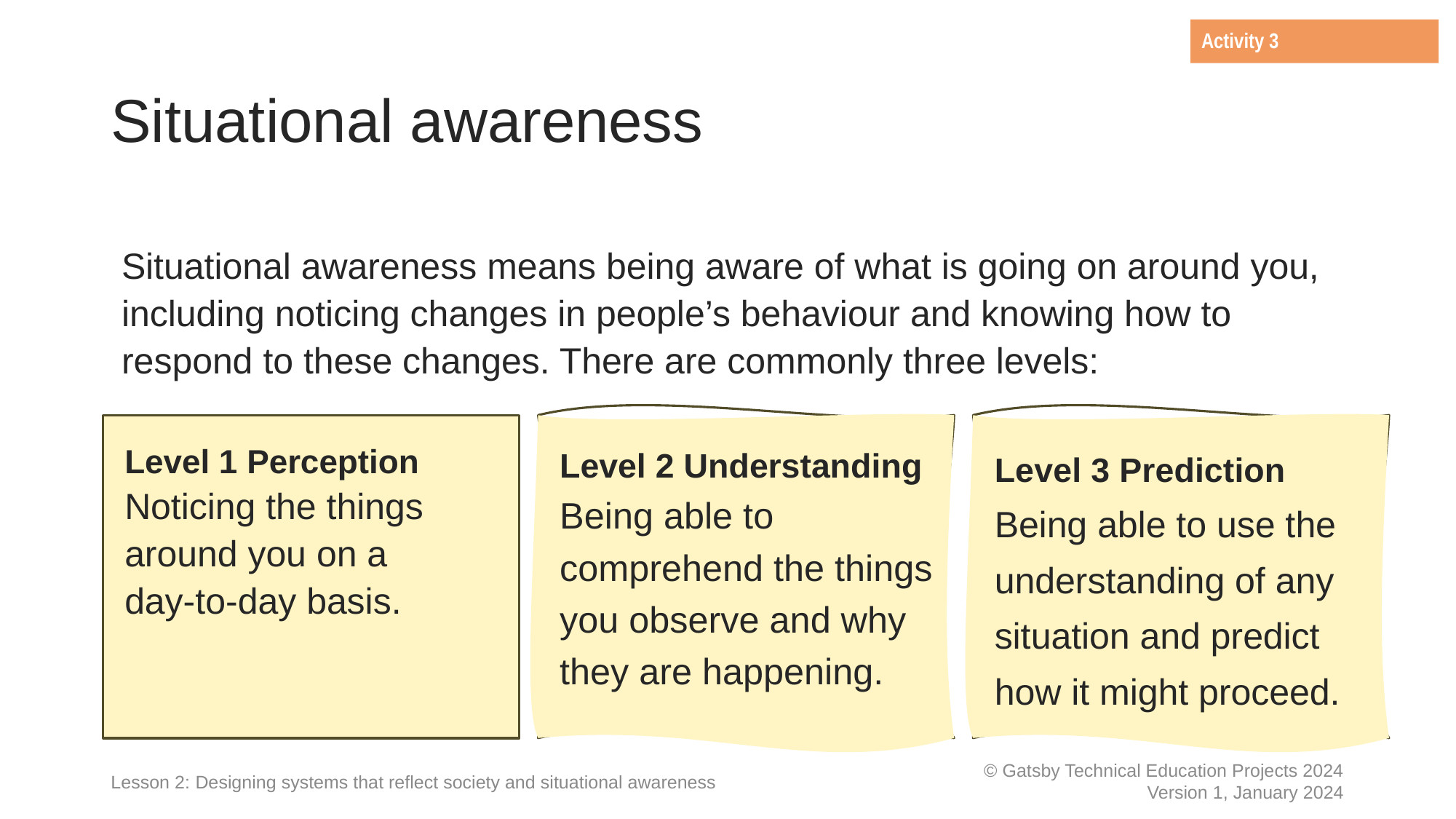

Activity 3
# Situational awareness
Situational awareness means being aware of what is going on around you, including noticing changes in people’s behaviour and knowing how to respond to these changes. There are commonly three levels:

Level 1 Perception
Noticing the things around you on a
day-to-day basis.
Level 2 Understanding
Being able to comprehend the things you observe and why they are happening.
Level 3 Prediction
Being able to use the understanding of any situation and predict how it might proceed.
Lesson 2: Designing systems that reflect society and situational awareness